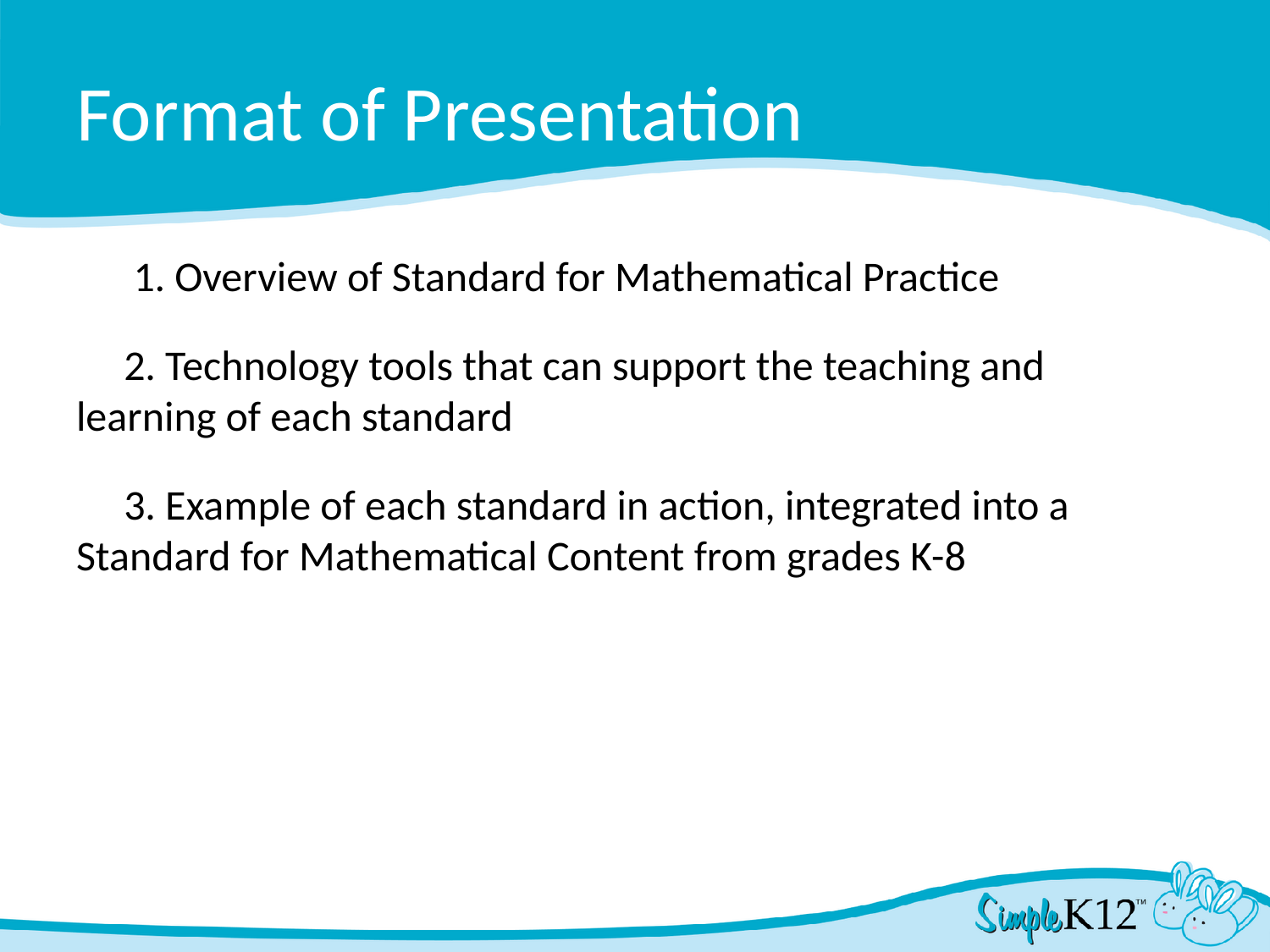

# Format of Presentation
 1. Overview of Standard for Mathematical Practice

2. Technology tools that can support the teaching and learning of each standard

3. Example of each standard in action, integrated into a Standard for Mathematical Content from grades K-8